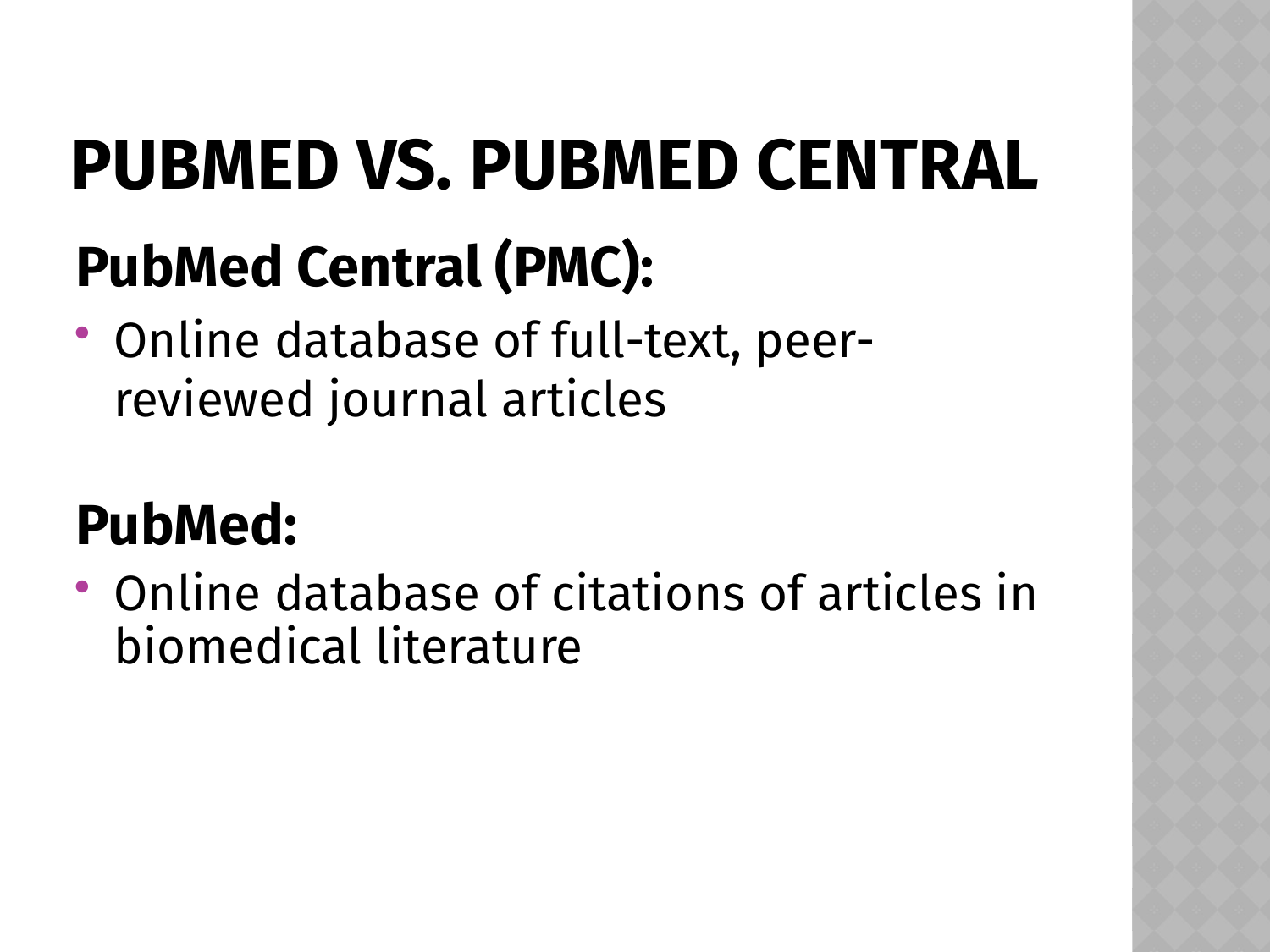

# PubMed vs. PubMed Central
PubMed Central (PMC):
Online database of full-text, peer-reviewed journal articles
PubMed:
Online database of citations of articles in  biomedical literature